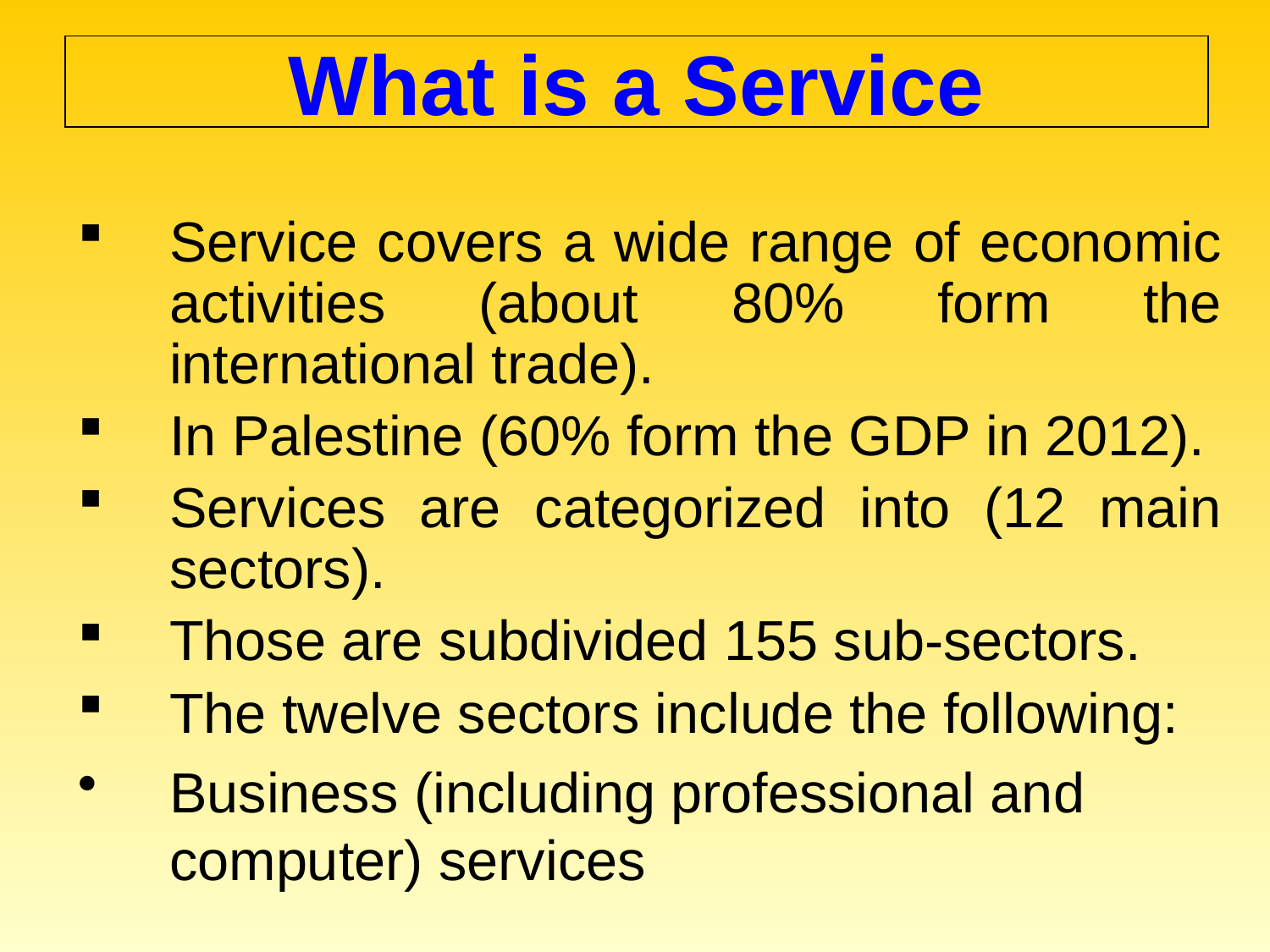

# What is a Service

Service covers a wide range of economic activities (about 80% form the international trade).
In Palestine (60% form the GDP in 2012).
Services are categorized into (12 main sectors).
Those are subdivided 155 sub-sectors.
The twelve sectors include the following:
Business (including professional and computer) services